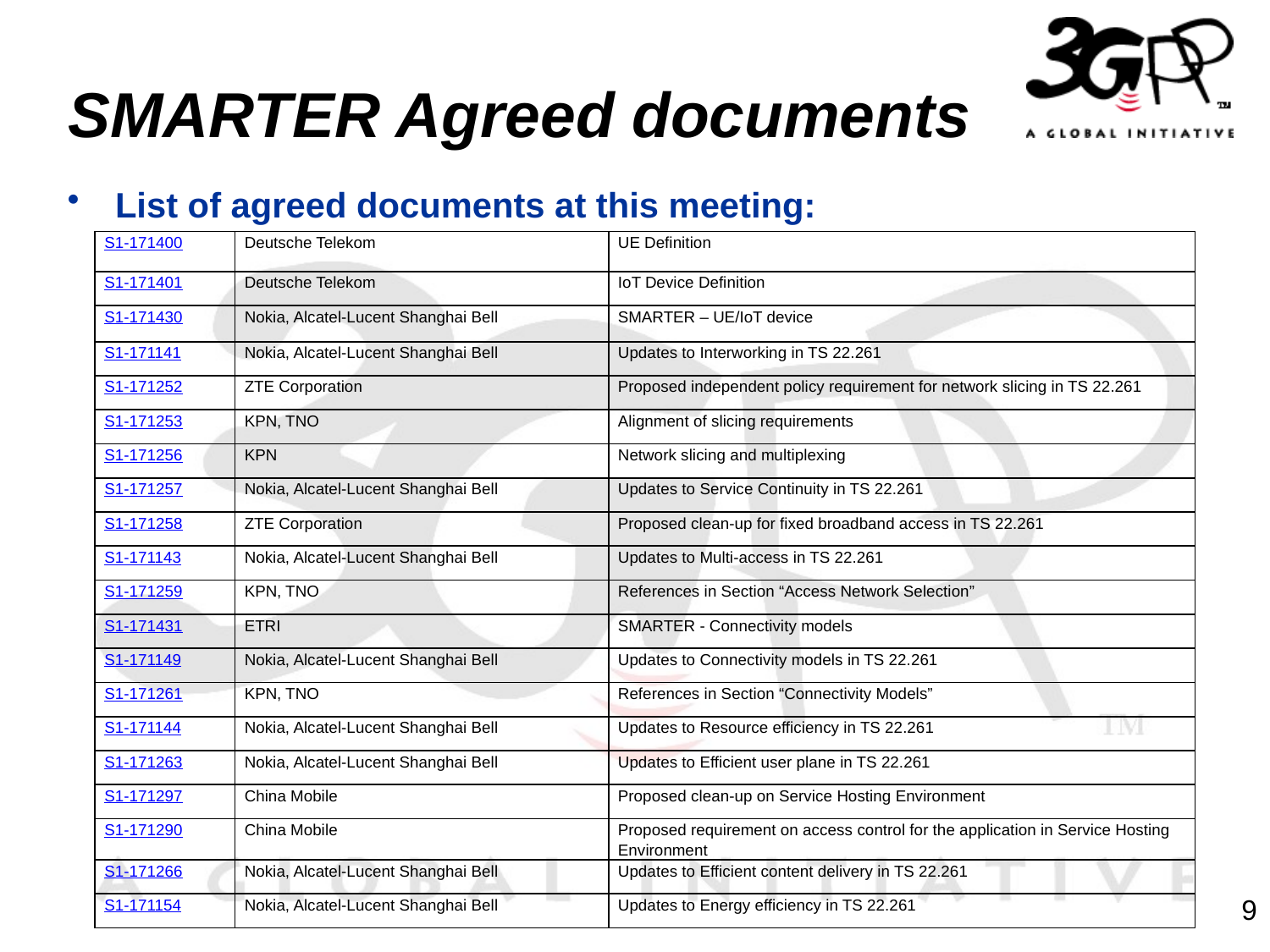

# SMARTER Agreed documents
List of agreed documents at this meeting:

| S1-171400 | Deutsche Telekom | UE Definition |
| --- | --- | --- |
| S1-171401 | Deutsche Telekom | IoT Device Definition |
| S1-171430 | Nokia, Alcatel-Lucent Shanghai Bell | SMARTER – UE/IoT device |
| S1-171141 | Nokia, Alcatel-Lucent Shanghai Bell | Updates to Interworking in TS 22.261 |
| S1-171252 | ZTE Corporation | Proposed independent policy requirement for network slicing in TS 22.261 |
| S1-171253 | KPN, TNO | Alignment of slicing requirements |
| S1-171256 | KPN | Network slicing and multiplexing |
| S1-171257 | Nokia, Alcatel-Lucent Shanghai Bell | Updates to Service Continuity in TS 22.261 |
| S1-171258 | ZTE Corporation | Proposed clean-up for fixed broadband access in TS 22.261 |
| S1-171143 | Nokia, Alcatel-Lucent Shanghai Bell | Updates to Multi-access in TS 22.261 |
| S1-171259 | KPN, TNO | References in Section “Access Network Selection” |
| S1-171431 | ETRI | SMARTER - Connectivity models |
| S1-171149 | Nokia, Alcatel-Lucent Shanghai Bell | Updates to Connectivity models in TS 22.261 |
| S1-171261 | KPN, TNO | References in Section “Connectivity Models” |
| S1-171144 | Nokia, Alcatel-Lucent Shanghai Bell | Updates to Resource efficiency in TS 22.261 |
| S1-171263 | Nokia, Alcatel-Lucent Shanghai Bell | Updates to Efficient user plane in TS 22.261 |
| S1-171297 | China Mobile | Proposed clean-up on Service Hosting Environment |
| S1-171290 | China Mobile | Proposed requirement on access control for the application in Service Hosting Environment |
| S1-171266 | Nokia, Alcatel-Lucent Shanghai Bell | Updates to Efficient content delivery in TS 22.261 |
| S1-171154 | Nokia, Alcatel-Lucent Shanghai Bell | Updates to Energy efficiency in TS 22.261 |
9